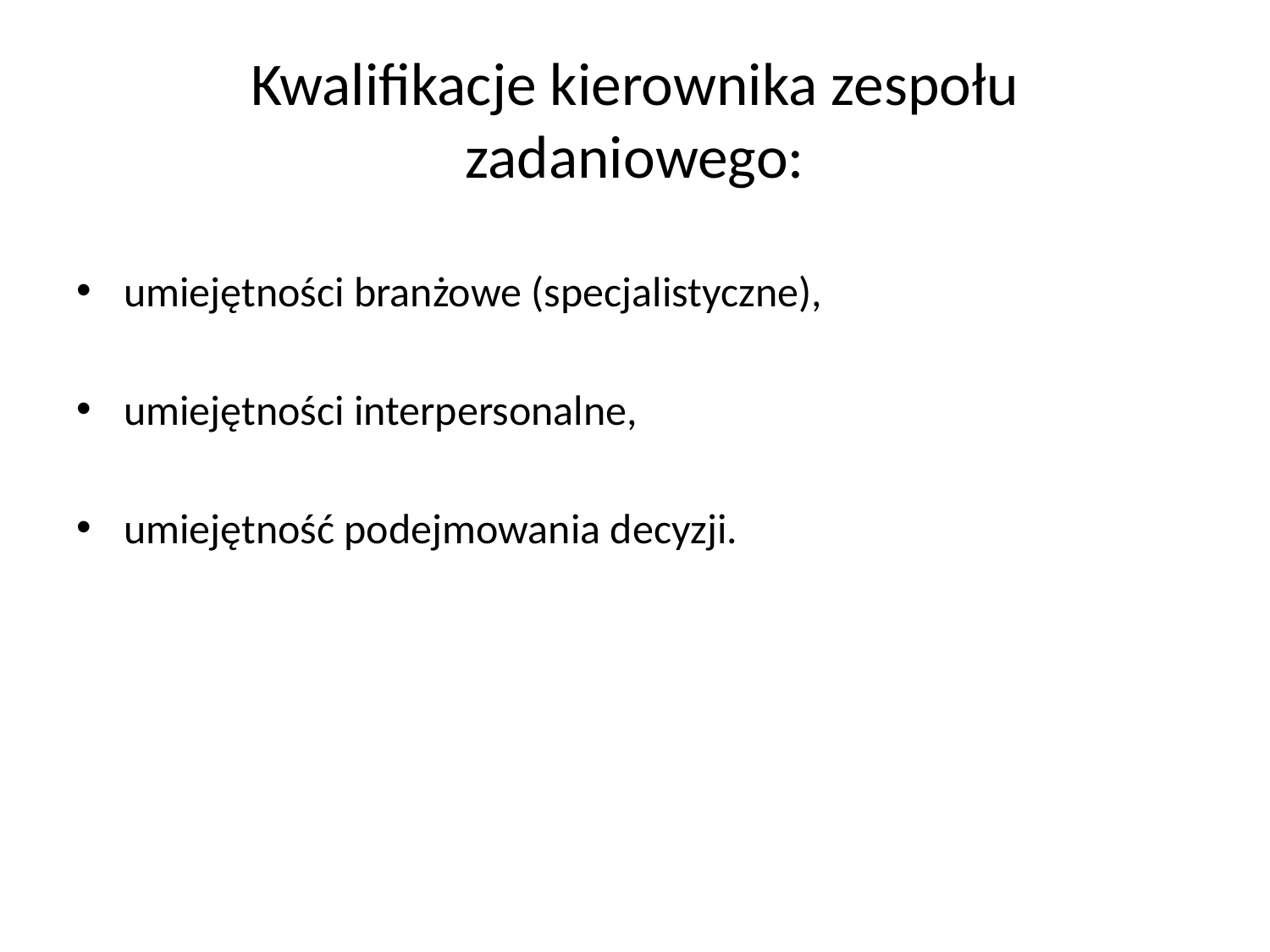

# Kwalifikacje kierownika zespołu zadaniowego:
umiejętności branżowe (specjalistyczne),

umiejętności interpersonalne,

umiejętność podejmowania decyzji.